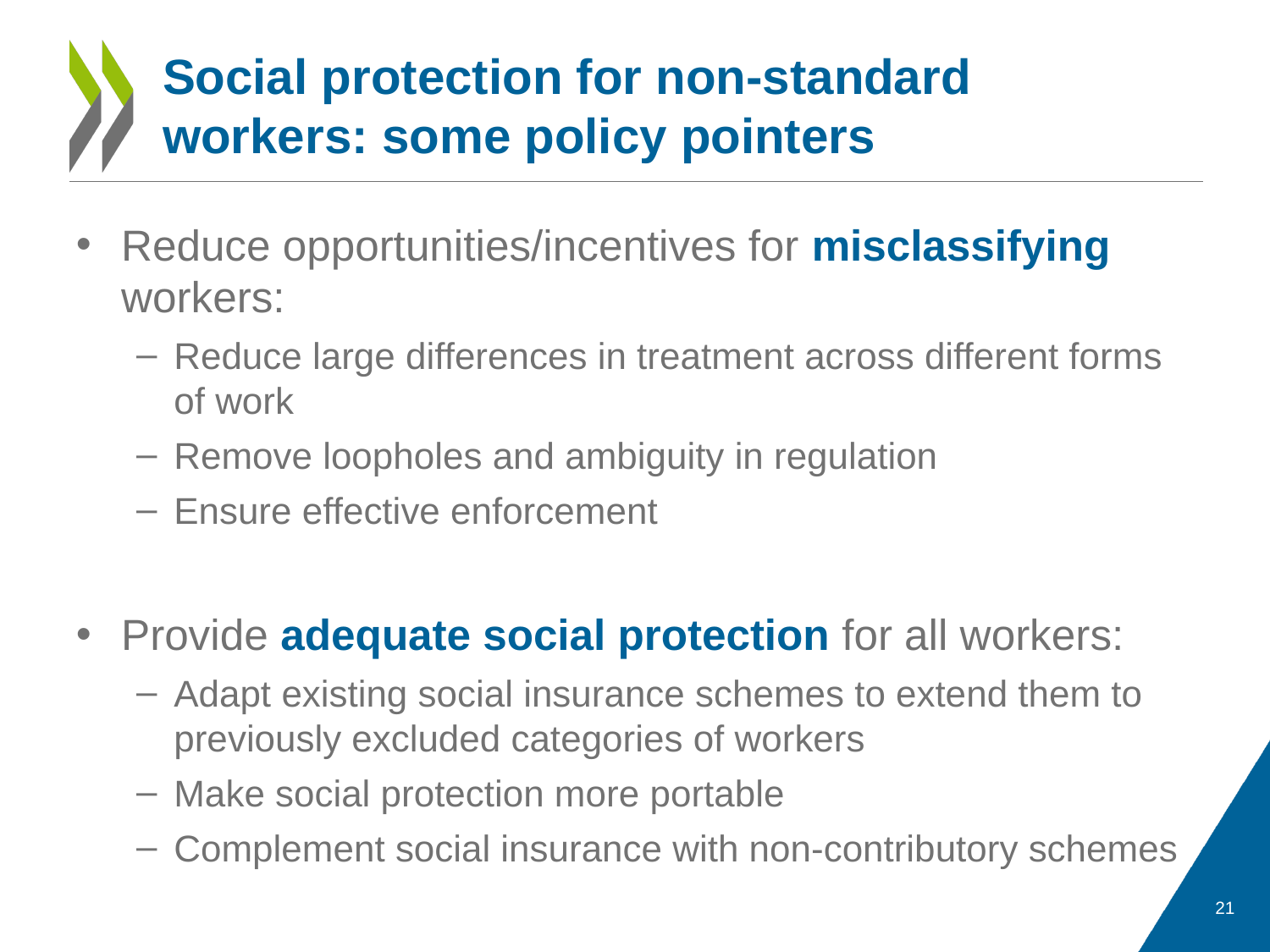

# Social protection for non-standard workers: some policy pointers
Reduce opportunities/incentives for misclassifying workers:
Reduce large differences in treatment across different forms of work
Remove loopholes and ambiguity in regulation
Ensure effective enforcement

Provide adequate social protection for all workers:
Adapt existing social insurance schemes to extend them to previously excluded categories of workers
Make social protection more portable
Complement social insurance with non-contributory schemes
21